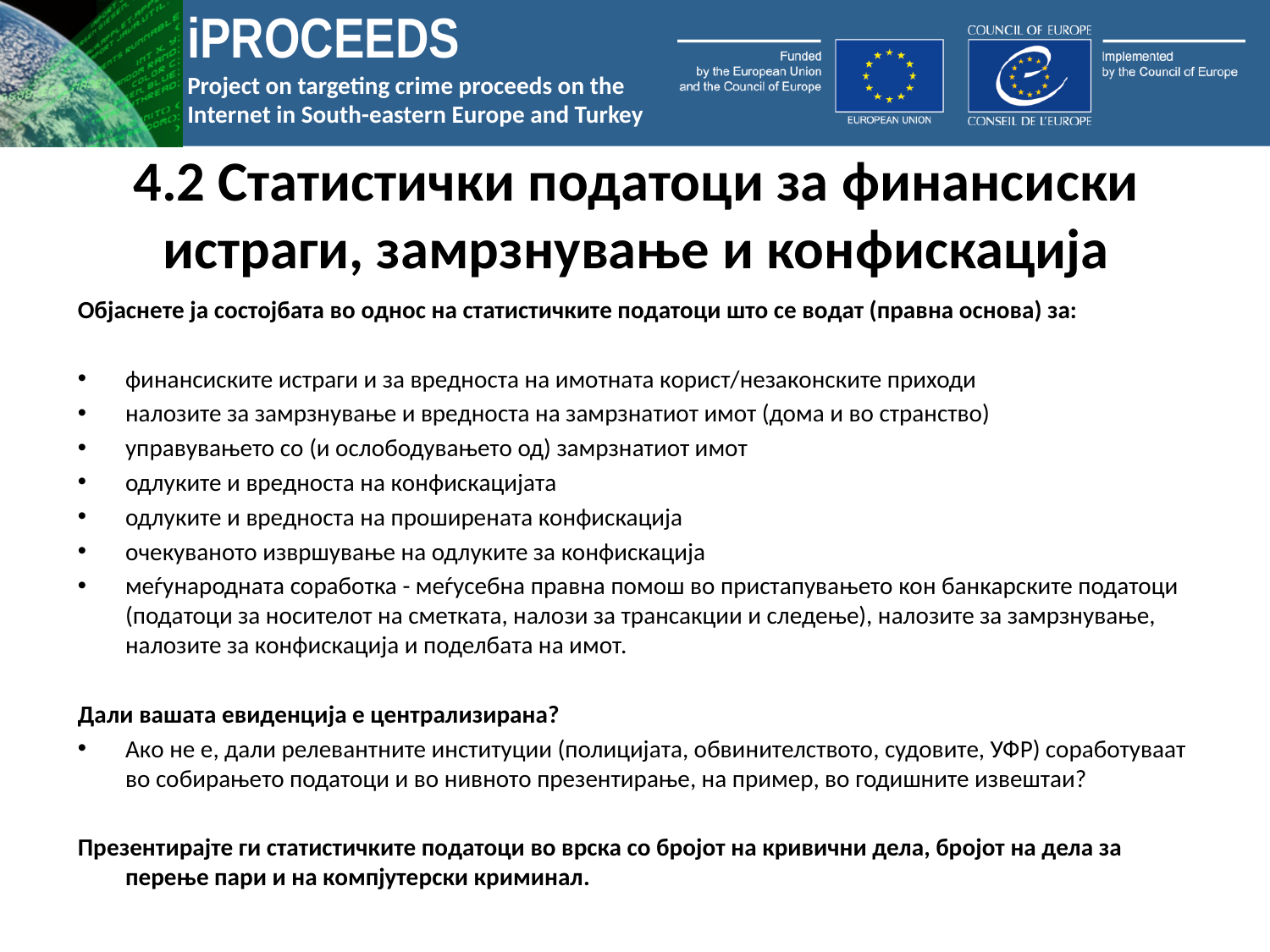

# 4.2 Статистички податоци за финансиски истраги, замрзнување и конфискација
Објаснете ја состојбата во однос на статистичките податоци што се водат (правна основа) за:

финансиските истраги и за вредноста на имотната корист/незаконските приходи
налозите за замрзнување и вредноста на замрзнатиот имот (дома и во странство)
управувањето со (и ослободувањето од) замрзнатиот имот
одлуките и вредноста на конфискацијата
одлуките и вредноста на проширената конфискација
очекуваното извршување на одлуките за конфискација
меѓународната соработка - меѓусебна правна помош во пристапувањето кон банкарските податоци (податоци за носителот на сметката, налози за трансакции и следење), налозите за замрзнување, налозите за конфискација и поделбата на имот.

Дали вашата евиденција е централизирана?
Ако не е, дали релевантните институции (полицијата, обвинителството, судовите, УФР) соработуваат во собирањето податоци и во нивното презентирање, на пример, во годишните извештаи?

Презентирајте ги статистичките податоци во врска со бројот на кривични дела, бројот на дела за перење пари и на компјутерски криминал.